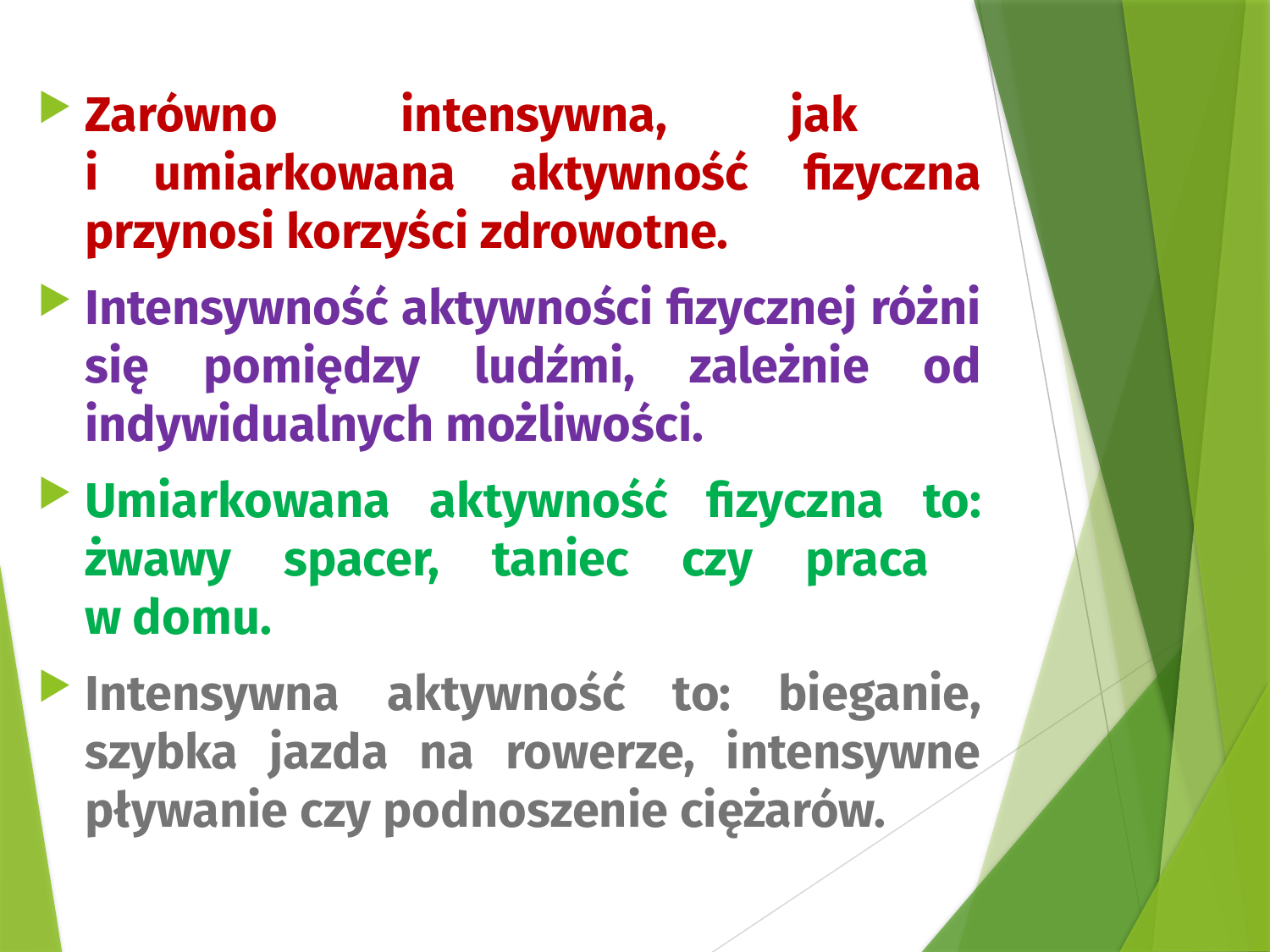

Zarówno intensywna, jak
i umiarkowana aktywność fizyczna przynosi korzyści zdrowotne.
Intensywność aktywności fizycznej różni się pomiędzy ludźmi, zależnie od indywidualnych możliwości.
Umiarkowana aktywność fizyczna to: żwawy spacer, taniec czy praca
w domu.
Intensywna aktywność to: bieganie, szybka jazda na rowerze, intensywne pływanie czy podnoszenie ciężarów.